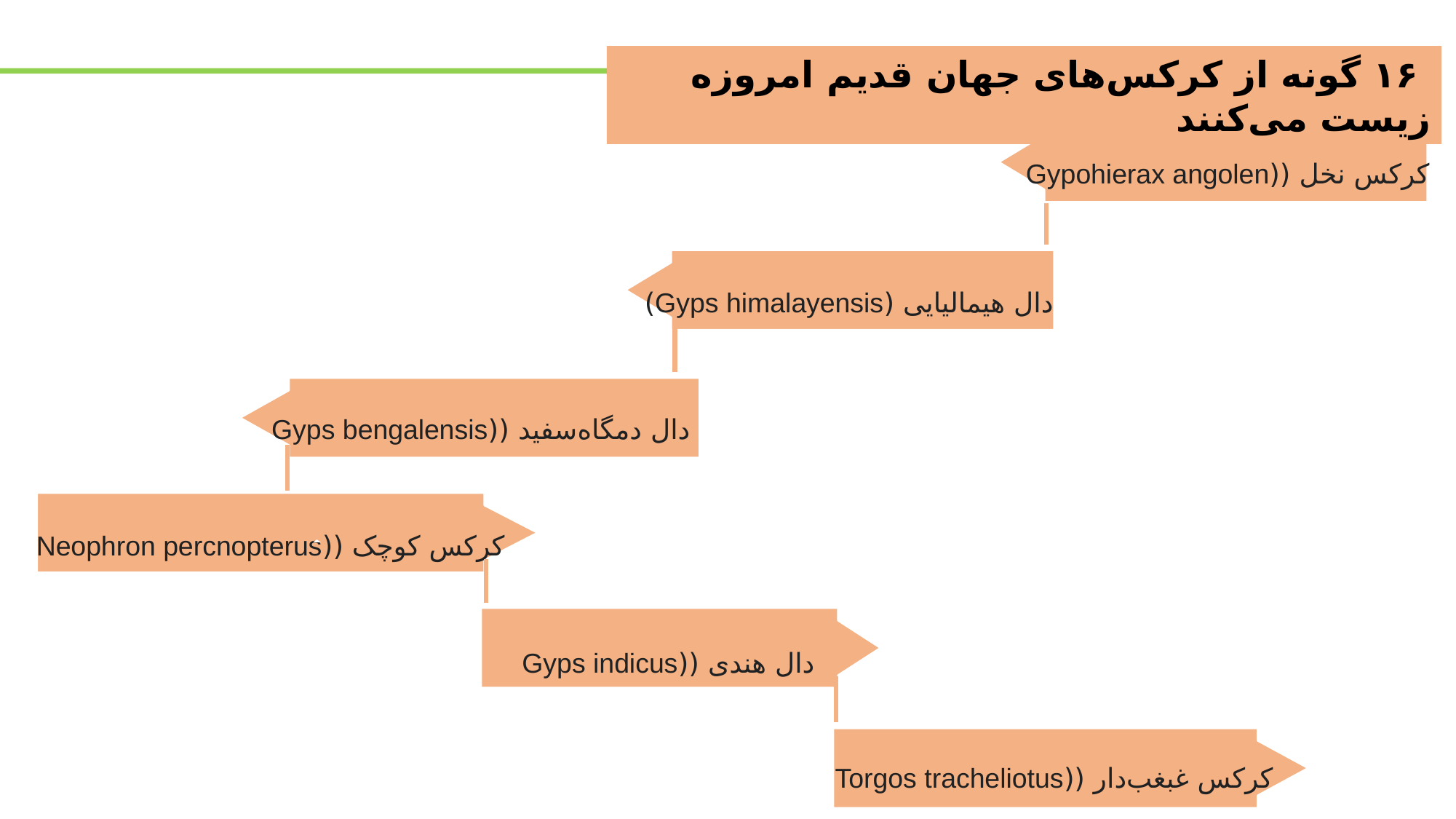

۱۶ گونه از کرکس‌های جهان قدیم امروزه زیست می‌کنند

کرکس نخل ((Gypohierax angolen

دال هیمالیایی (Gyps himalayensis)

دال دمگاه‌سفید ((Gyps bengalensis

کرکس کوچک ((Neophron percnopterus

دال هندی ((Gyps indicus
دال هندی ((Gyps indicus

کرکس غبغب‌دار ((Torgos tracheliotus